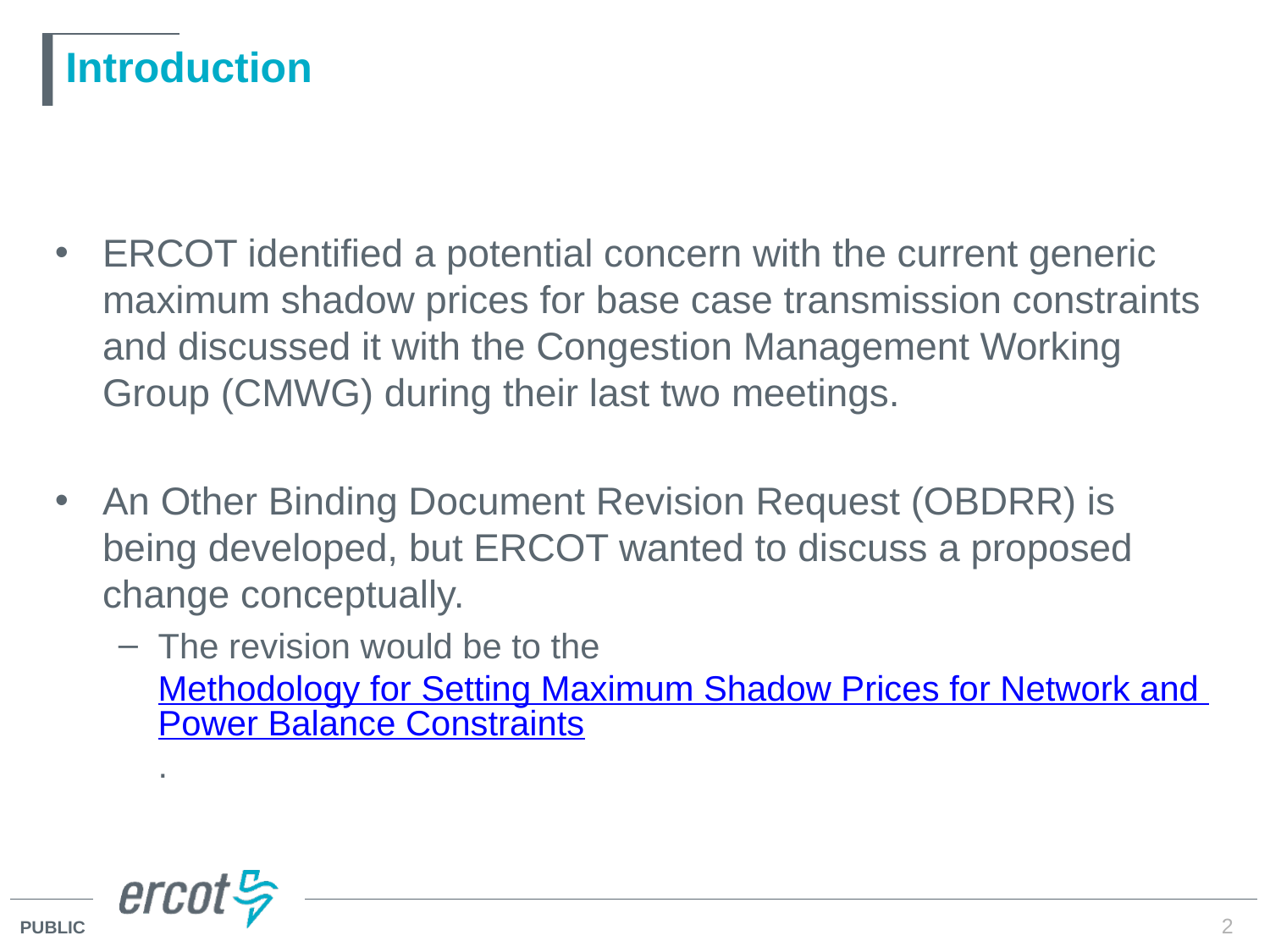

# Introduction
ERCOT identified a potential concern with the current generic maximum shadow prices for base case transmission constraints  and discussed it with the Congestion Management Working Group (CMWG) during their last two meetings.

An Other Binding Document Revision Request (OBDRR) is being developed, but ERCOT wanted to discuss a proposed change conceptually.
The revision would be to the Methodology for Setting Maximum Shadow Prices for Network and Power Balance Constraints.
2